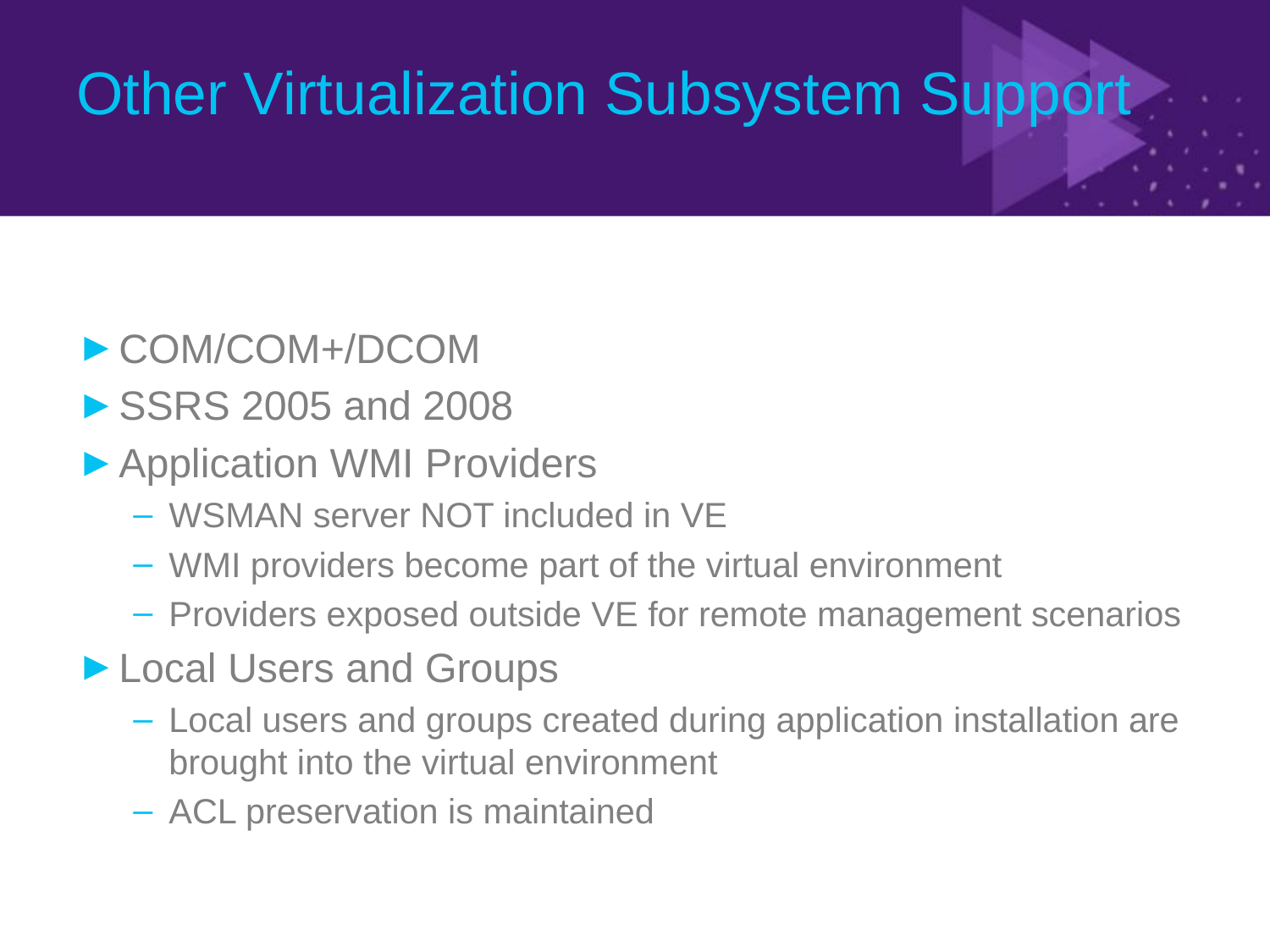

# Other Virtualization Subsystem Support
COM/COM+/DCOM
SSRS 2005 and 2008
Application WMI Providers
WSMAN server NOT included in VE
WMI providers become part of the virtual environment
Providers exposed outside VE for remote management scenarios
Local Users and Groups
Local users and groups created during application installation are brought into the virtual environment
ACL preservation is maintained